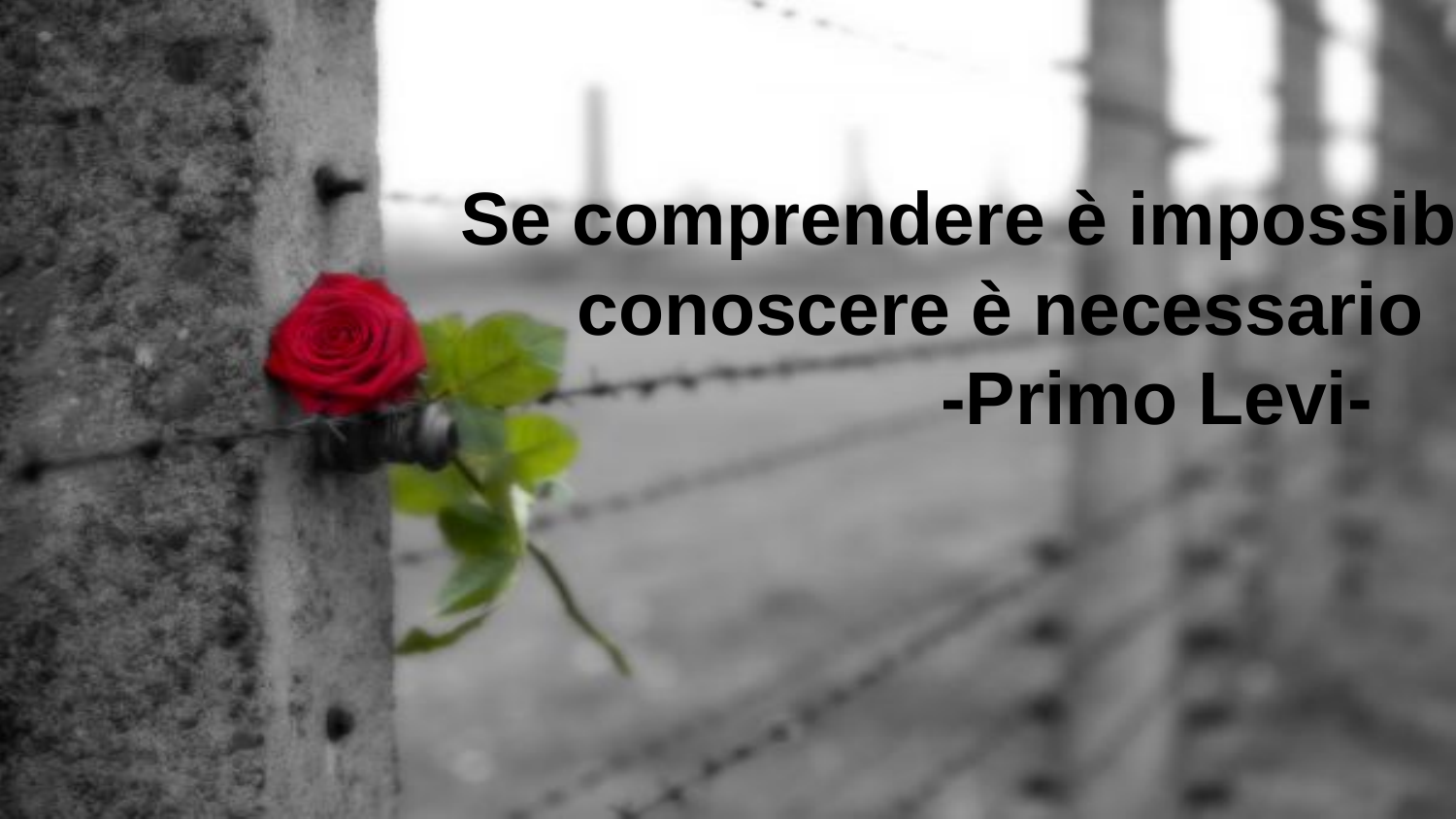

Se comprendere è impossibile
conoscere è necessario
               -Primo Levi-